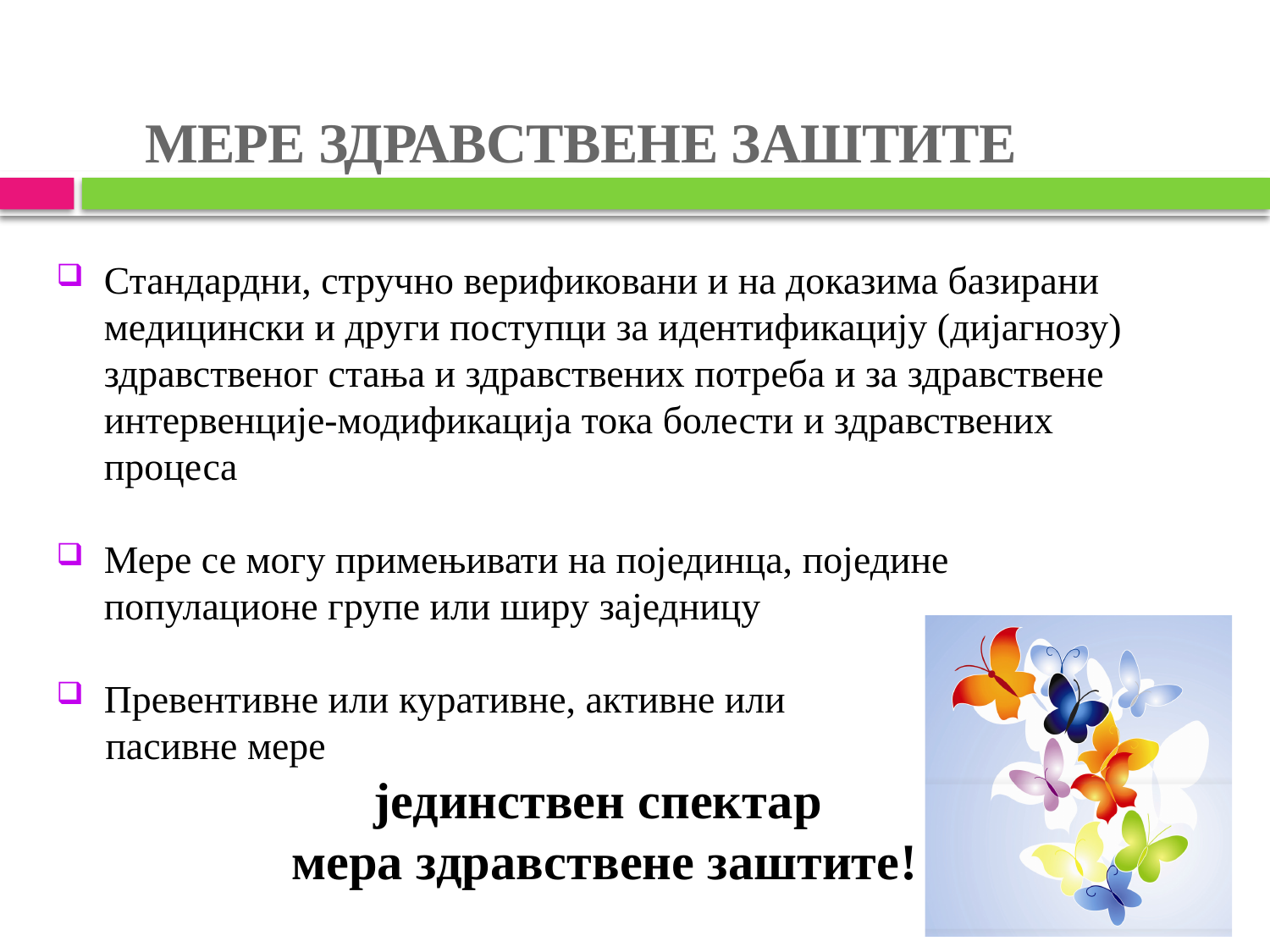

# МЕРЕ ЗДРАВСТВЕНЕ ЗАШТИТЕ
Стандардни, стручно верификовани и на доказима базирани медицински и други поступци за идентификацију (дијагнозу) здравственог стања и здравствених потреба и за здравствене интервенције-модификација тока болести и здравствених процеса

Мере се могу примењивати на појединца, поједине популационе групе или ширу заједницу

Превентивне или куративне, активне или
     пасивне мере
јединствен спектар
мера здравствене заштите!